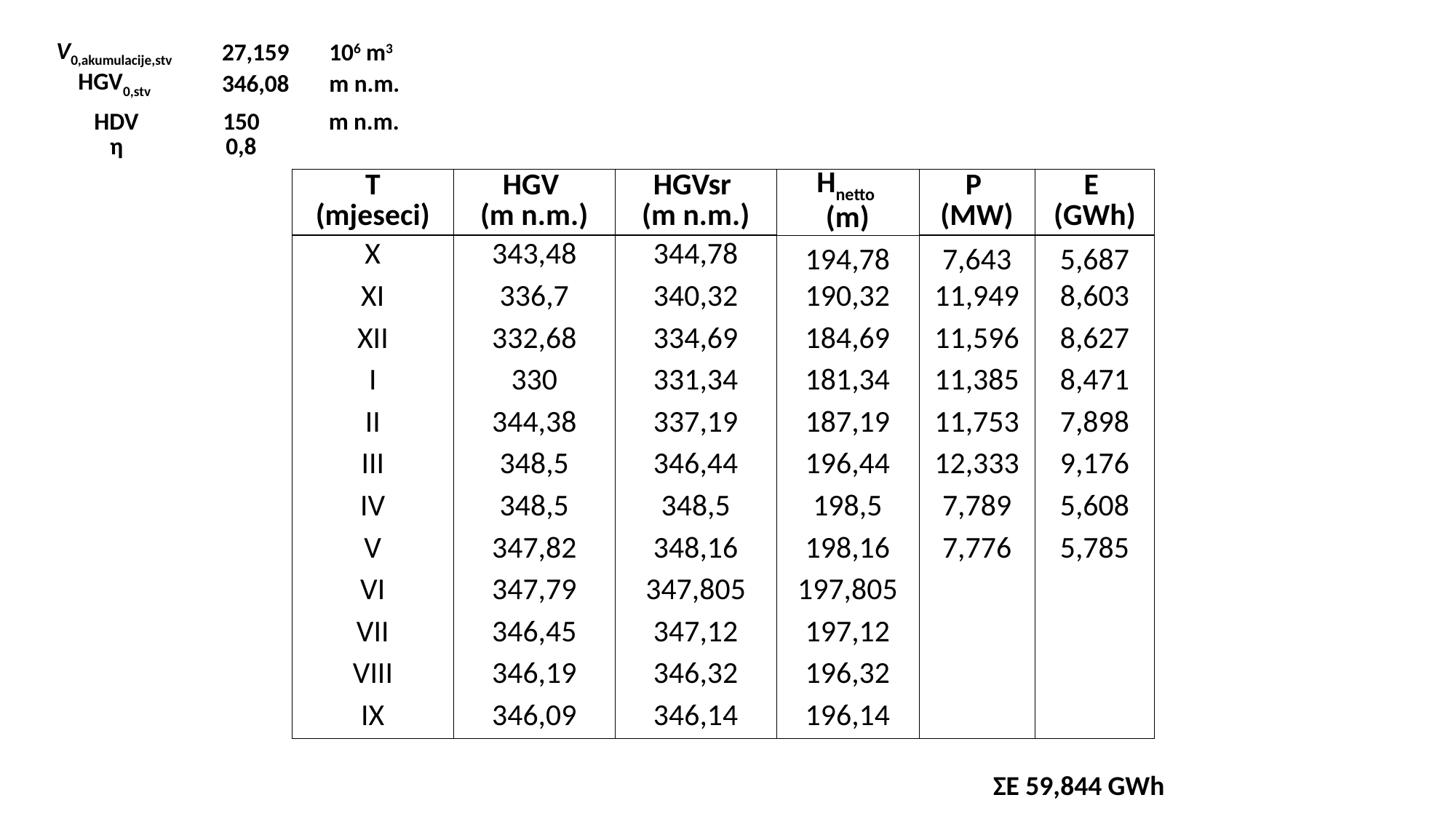

| V0,akumulacije,stv | 27,159 | 106 m3 |
| --- | --- | --- |
| HGV0,stv | 346,08 | m n.m. |
| HDV | 150 | m n.m. |
| --- | --- | --- |
| η | 0,8 |  |
| T (mjeseci) | HGV (m n.m.) | HGVsr (m n.m.) | Hnetto (m) | P (MW) | E (GWh) |
| --- | --- | --- | --- | --- | --- |
| X | 343,48 | 344,78 | 194,78 | 7,643 | 5,687 |
| XI | 336,7 | 340,32 | 190,32 | 11,949 | 8,603 |
| XII | 332,68 | 334,69 | 184,69 | 11,596 | 8,627 |
| I | 330 | 331,34 | 181,34 | 11,385 | 8,471 |
| II | 344,38 | 337,19 | 187,19 | 11,753 | 7,898 |
| III | 348,5 | 346,44 | 196,44 | 12,333 | 9,176 |
| IV | 348,5 | 348,5 | 198,5 | 7,789 | 5,608 |
| V | 347,82 | 348,16 | 198,16 | 7,776 | 5,785 |
| VI | 347,79 | 347,805 | 197,805 |  |  |
| VII | 346,45 | 347,12 | 197,12 |  |  |
| VIII | 346,19 | 346,32 | 196,32 |  |  |
| IX | 346,09 | 346,14 | 196,14 |  |  |
ΣE 59,844 GWh